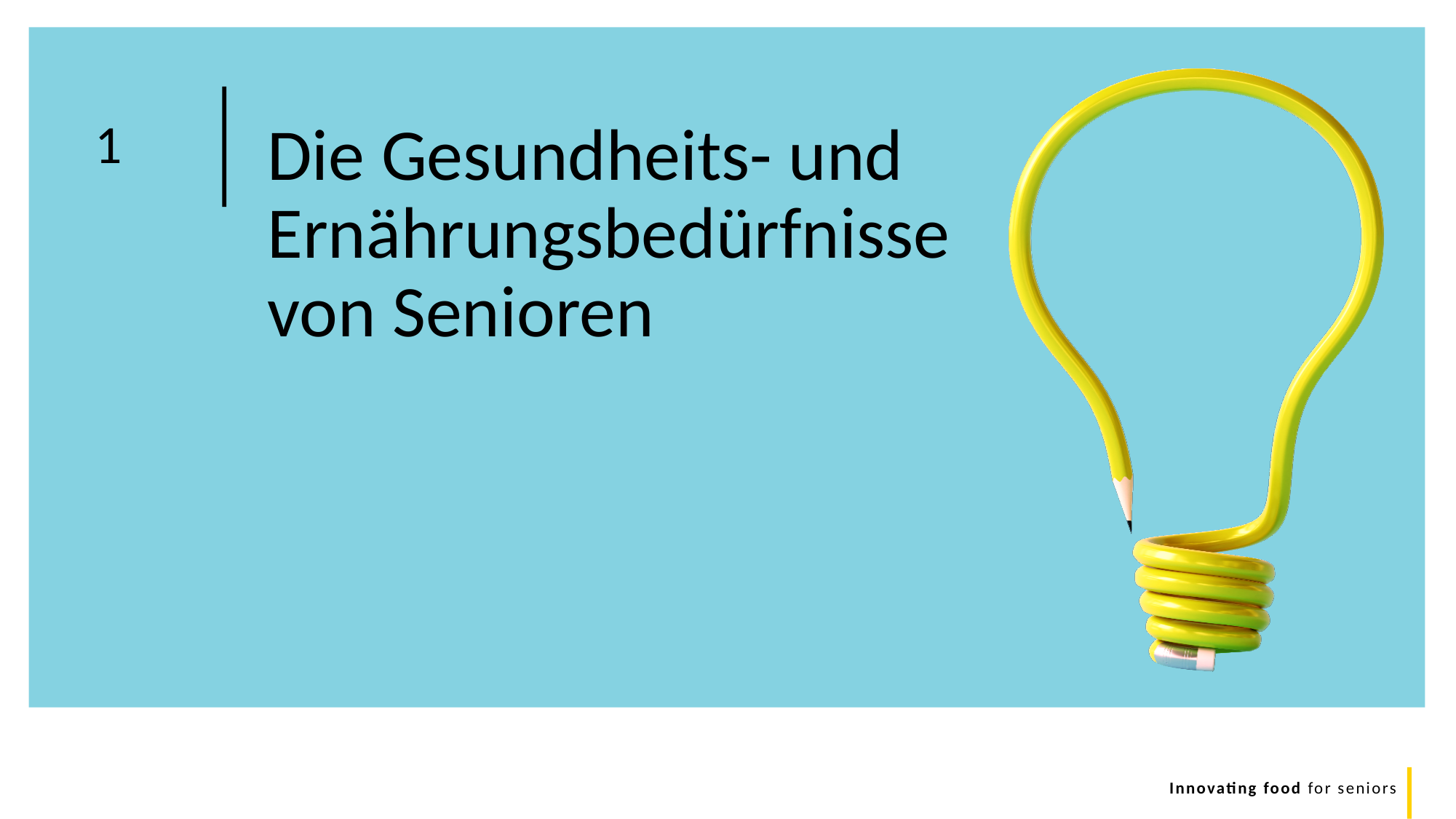

Die Gesundheits- und Ernährungsbedürfnisse von Senioren

1